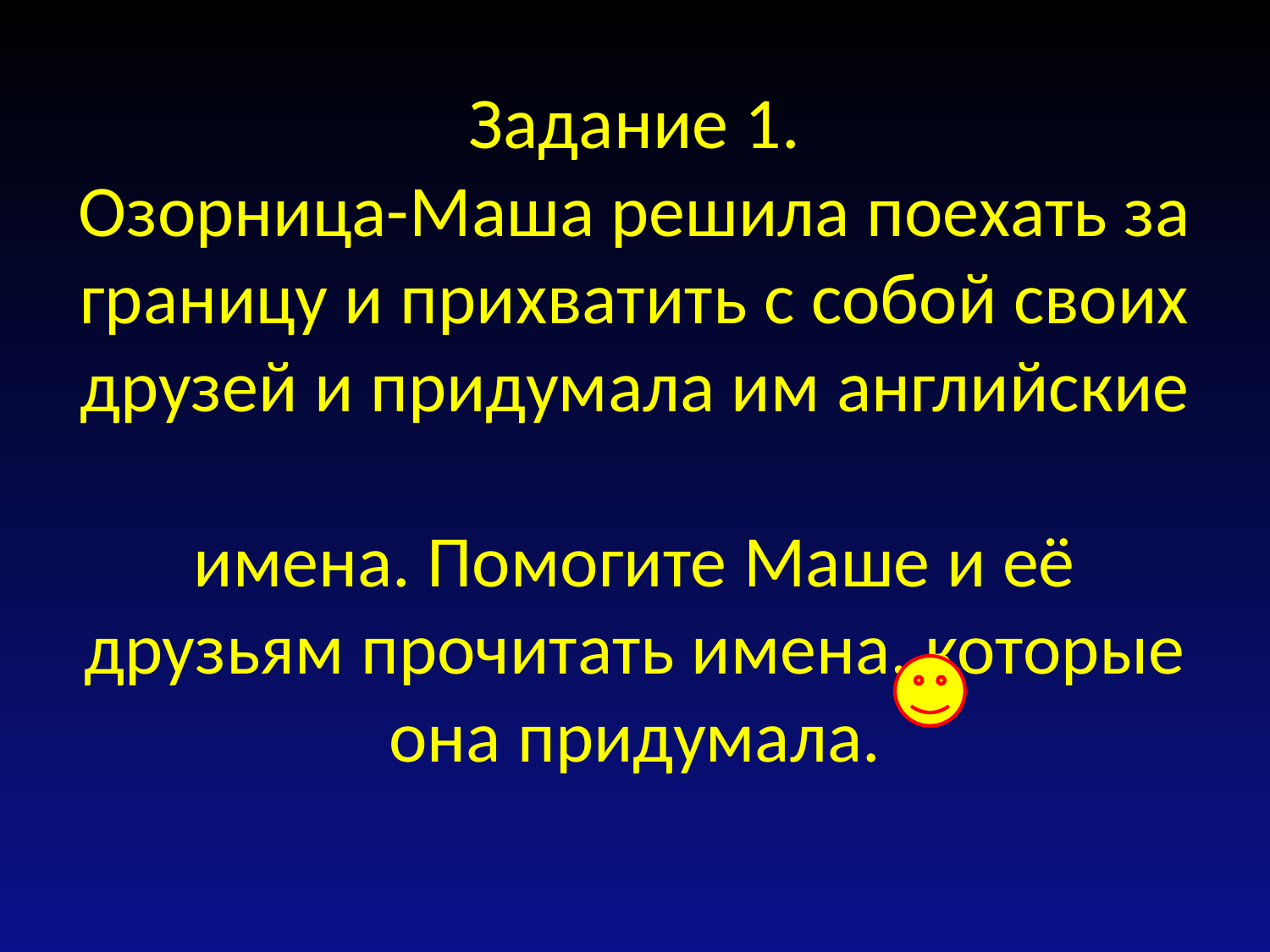

# Задание 1. Озорница-Маша решила поехать за границу и прихватить с собой своих друзей и придумала им английские имена. Помогите Маше и её друзьям прочитать имена, которые она придумала.